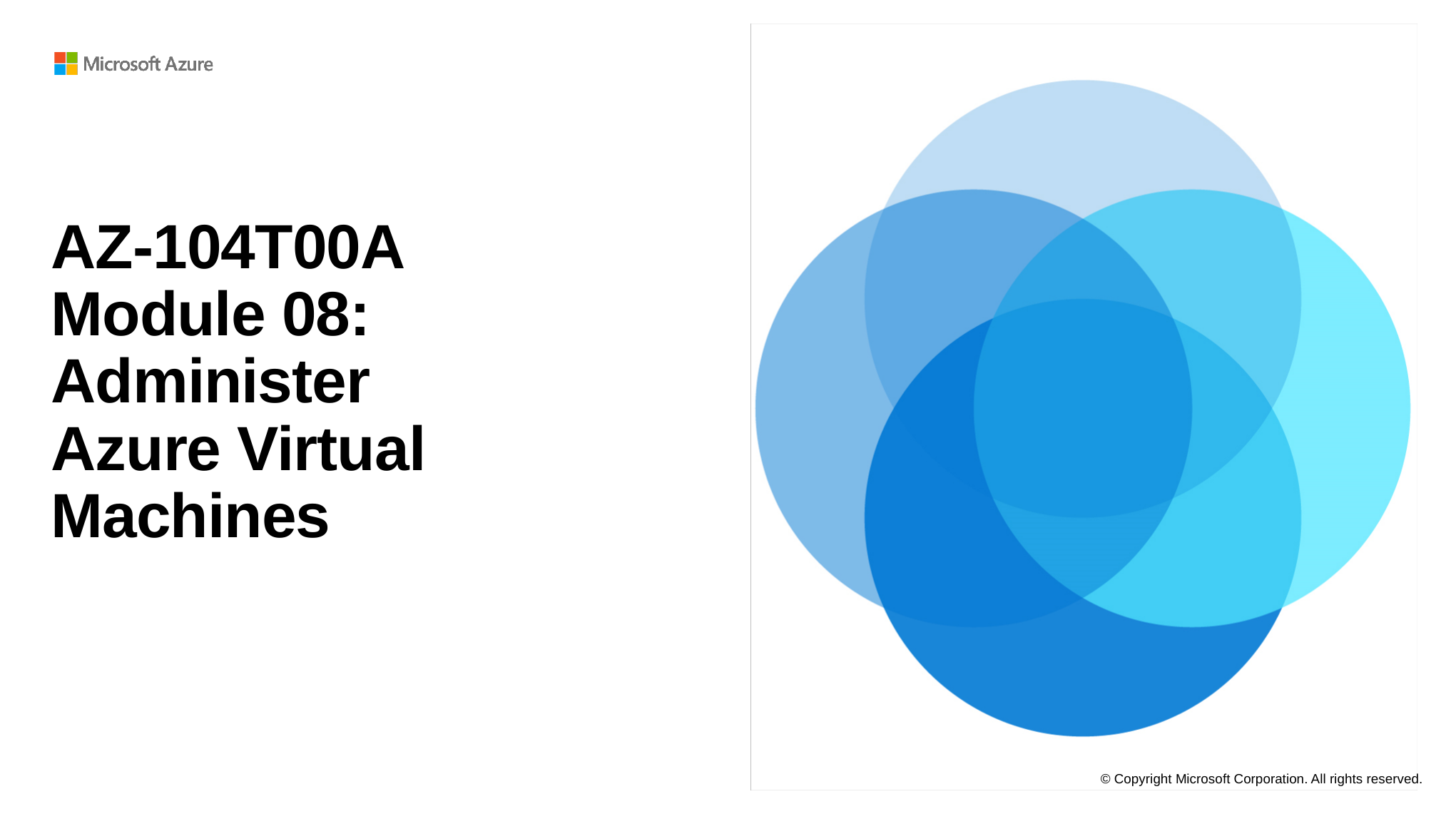

# AZ-104T00A Module 08: Administer Azure Virtual Machines